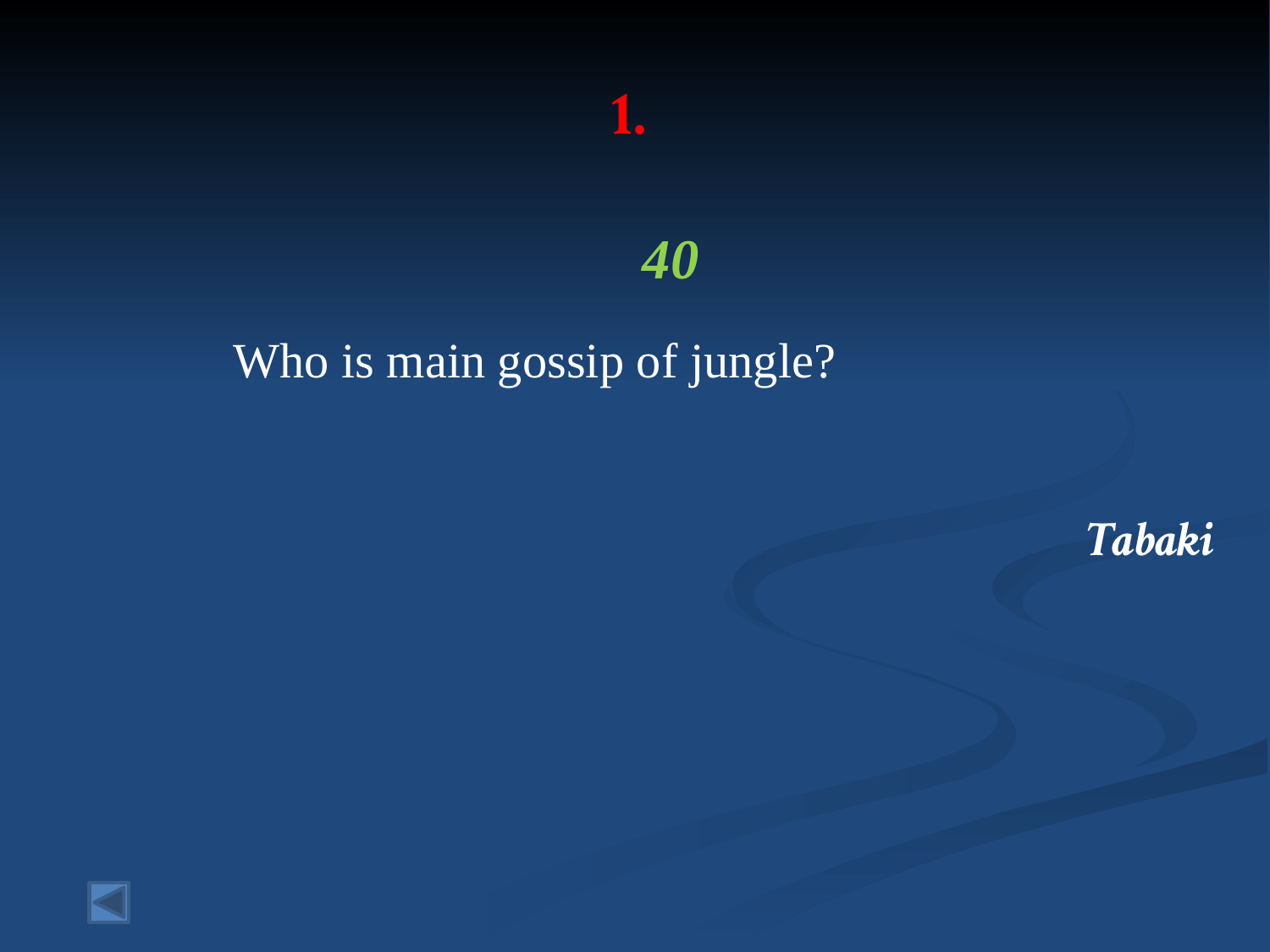

# 1.
40

       Who is main gossip of jungle?

Tabaki